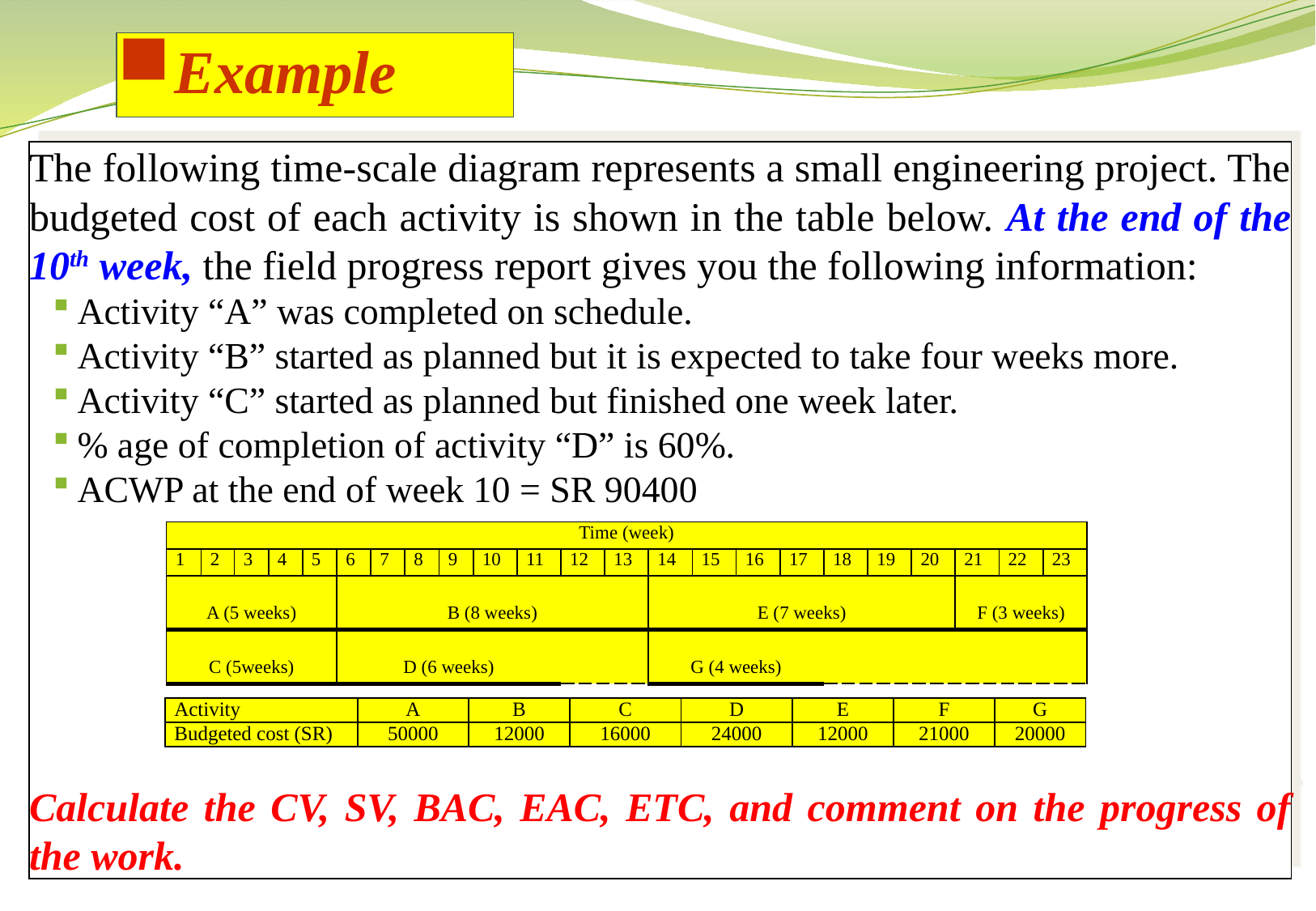

Example
The following time-scale diagram represents a small engineering project. The budgeted cost of each activity is shown in the table below. At the end of the 10th week, the field progress report gives you the following information:
Activity “A” was completed on schedule.
Activity “B” started as planned but it is expected to take four weeks more.
Activity “C” started as planned but finished one week later.
% age of completion of activity “D” is 60%.
ACWP at the end of week 10 = SR 90400

Calculate the CV, SV, BAC, EAC, ETC, and comment on the progress of the work.
| Time (week) |  |  |  |  |  |  |  |  |  |  |  |  |  |  |  |  |  |  |  |  |  |  |
| --- | --- | --- | --- | --- | --- | --- | --- | --- | --- | --- | --- | --- | --- | --- | --- | --- | --- | --- | --- | --- | --- | --- |
| 1 | 2 | 3 | 4 | 5 | 6 | 7 | 8 | 9 | 10 | 11 | 12 | 13 | 14 | 15 | 16 | 17 | 18 | 19 | 20 | 21 | 22 | 23 |
|  |  |  |  |  |  |  |  |  |  |  |  |  |  |  |  |  |  |  |  |  |  |  |
| A (5 weeks) |  |  |  |  | B (8 weeks) |  |  |  |  |  |  |  | E (7 weeks) |  |  |  |  |  |  | F (3 weeks) |  |  |
|  |  |  |  |  |  |  |  |  |  |  |  |  |  |  |  |  |  |  |  |  |  |  |
| C (5weeks) |  |  |  |  | D (6 weeks) |  |  |  |  |  |  |  | G (4 weeks) |  |  |  |  |  |  |  |  |  |
| Activity | A | B | C | D | E | F | G |
| --- | --- | --- | --- | --- | --- | --- | --- |
| Budgeted cost (SR) | 50000 | 12000 | 16000 | 24000 | 12000 | 21000 | 20000 |